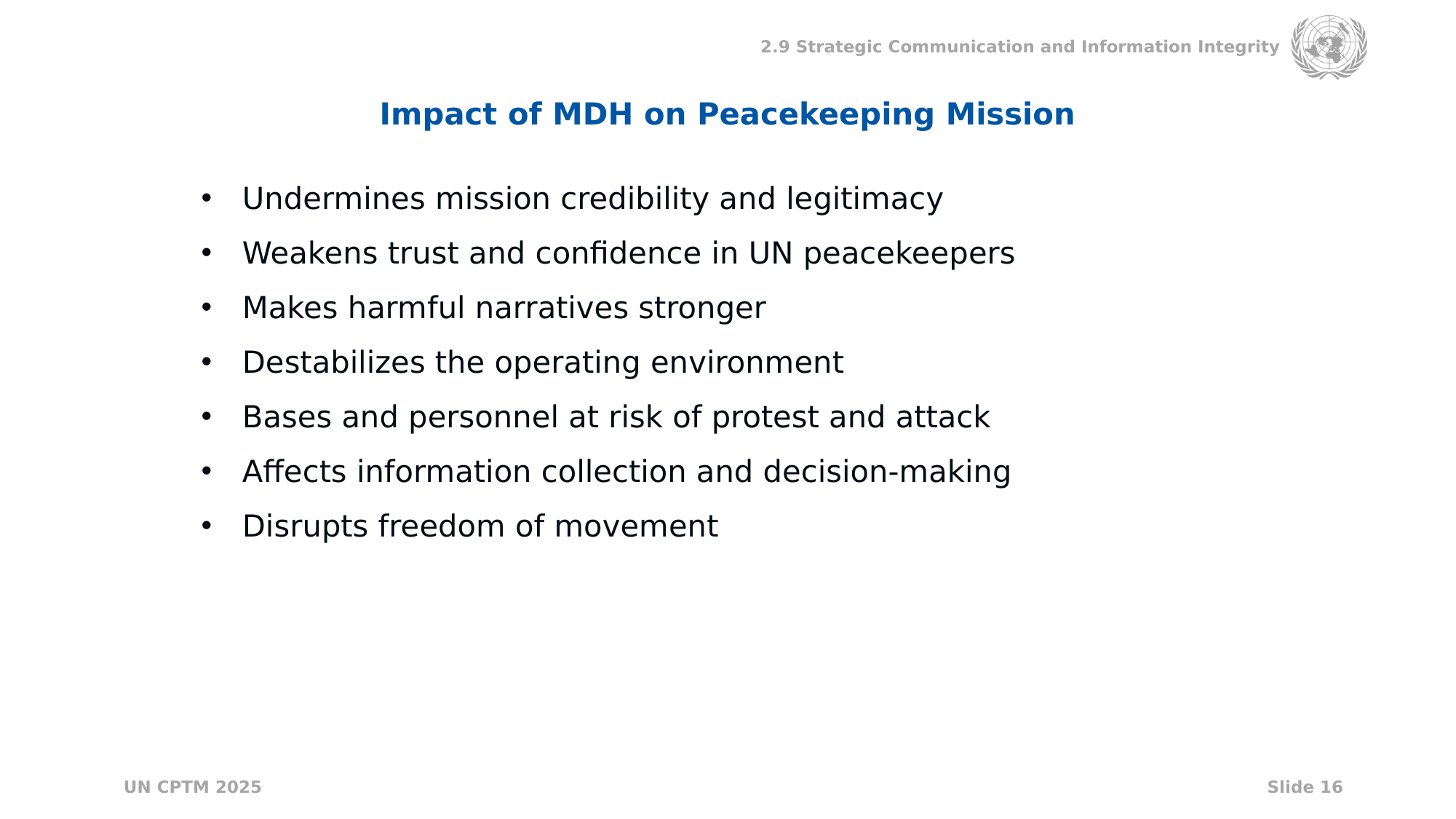

Impact of MDH on Peacekeeping Mission
Undermines mission credibility and legitimacy
Weakens trust and confidence in UN peacekeepers
Makes harmful narratives stronger
Destabilizes the operating environment
Bases and personnel at risk of protest and attack
Affects information collection and decision-making
Disrupts freedom of movement